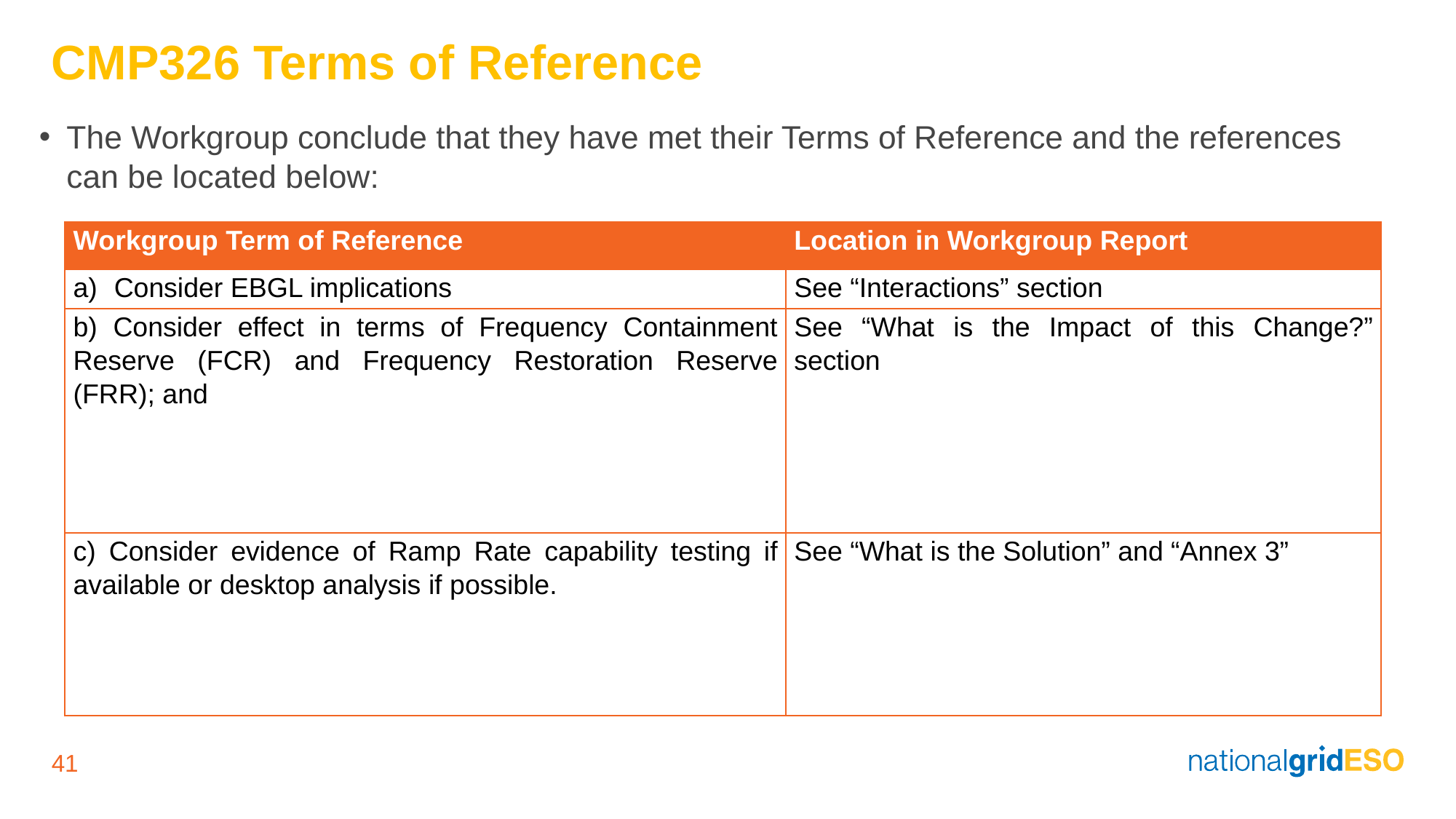

# CMP326 Terms of Reference
The Workgroup conclude that they have met their Terms of Reference and the references can be located below:
| Workgroup Term of Reference | Location in Workgroup Report |
| --- | --- |
| Consider EBGL implications | See “Interactions” section |
| b) Consider effect in terms of Frequency Containment Reserve (FCR) and Frequency Restoration Reserve (FRR); and | See “What is the Impact of this Change?” section |
| c) Consider evidence of Ramp Rate capability testing if available or desktop analysis if possible. | See “What is the Solution” and “Annex 3” |